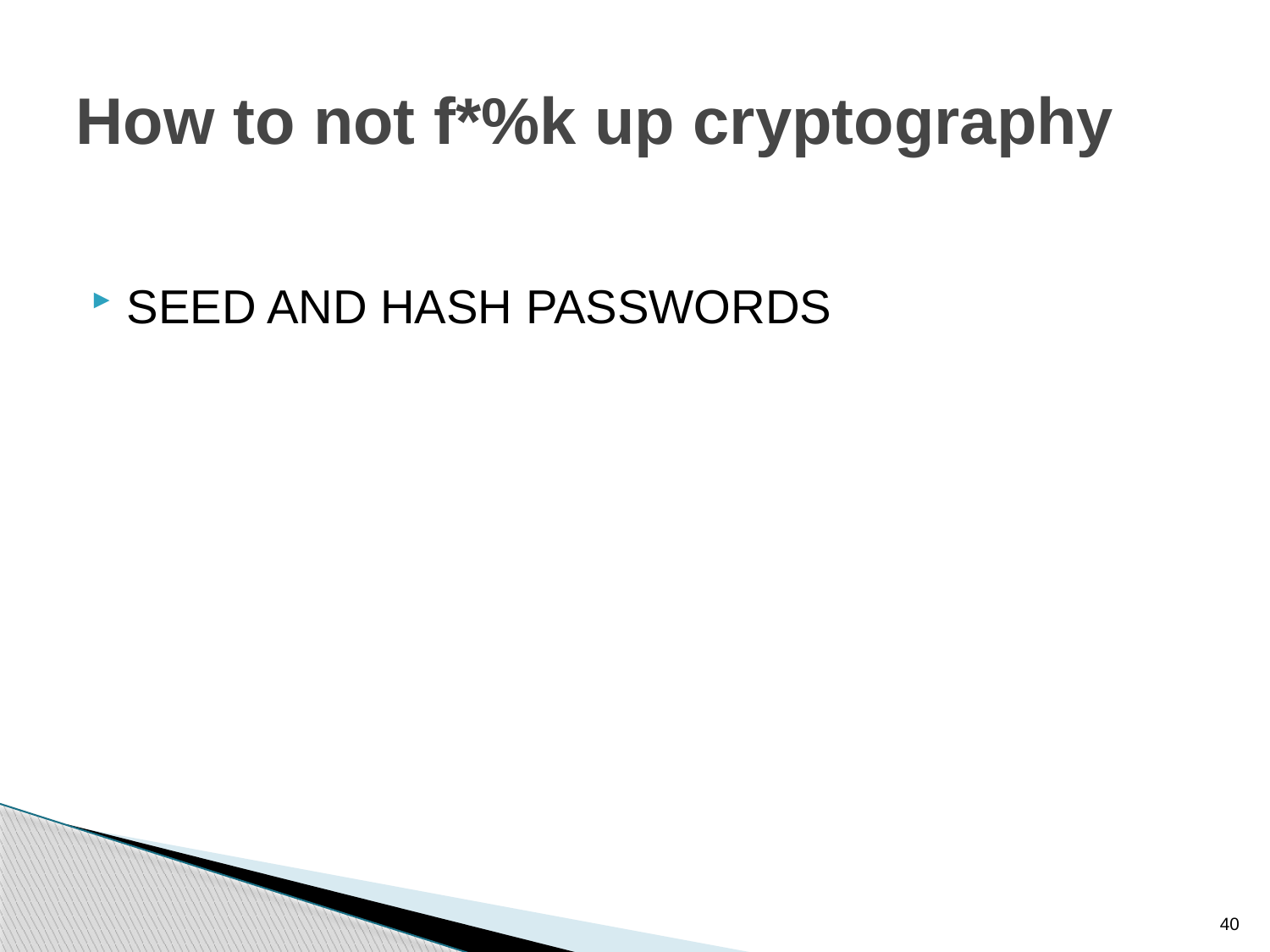

# How to not f*%k up cryptography

SEED AND HASH PASSWORDS
40